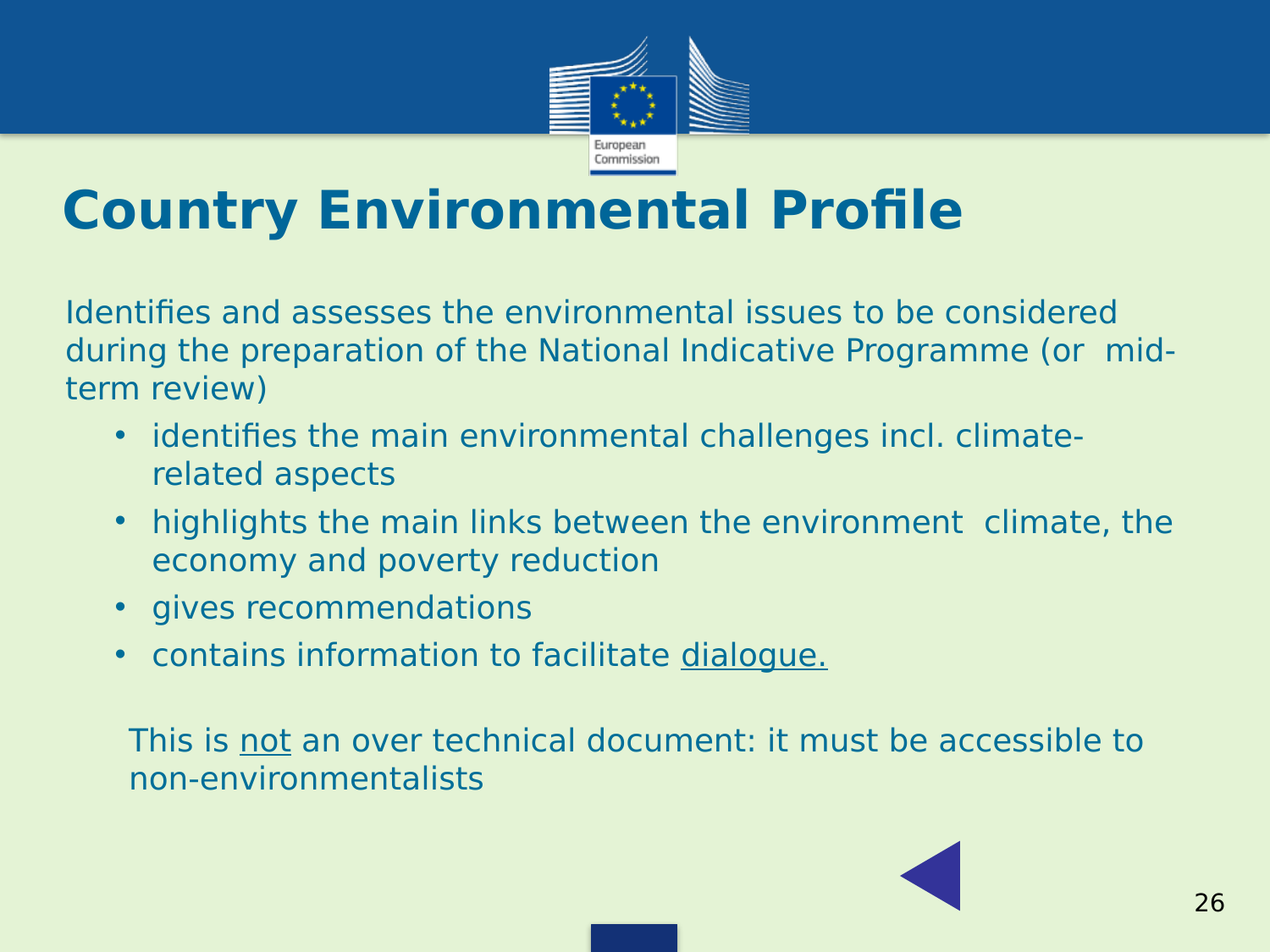

# Country Environmental Profile
Identifies and assesses the environmental issues to be considered during the preparation of the National Indicative Programme (or  mid-term review)
identifies the main environmental challenges incl. climate-related aspects
highlights the main links between the environment  climate, the economy and poverty reduction
gives recommendations
contains information to facilitate dialogue.

This is not an over technical document: it must be accessible to non-environmentalists

26